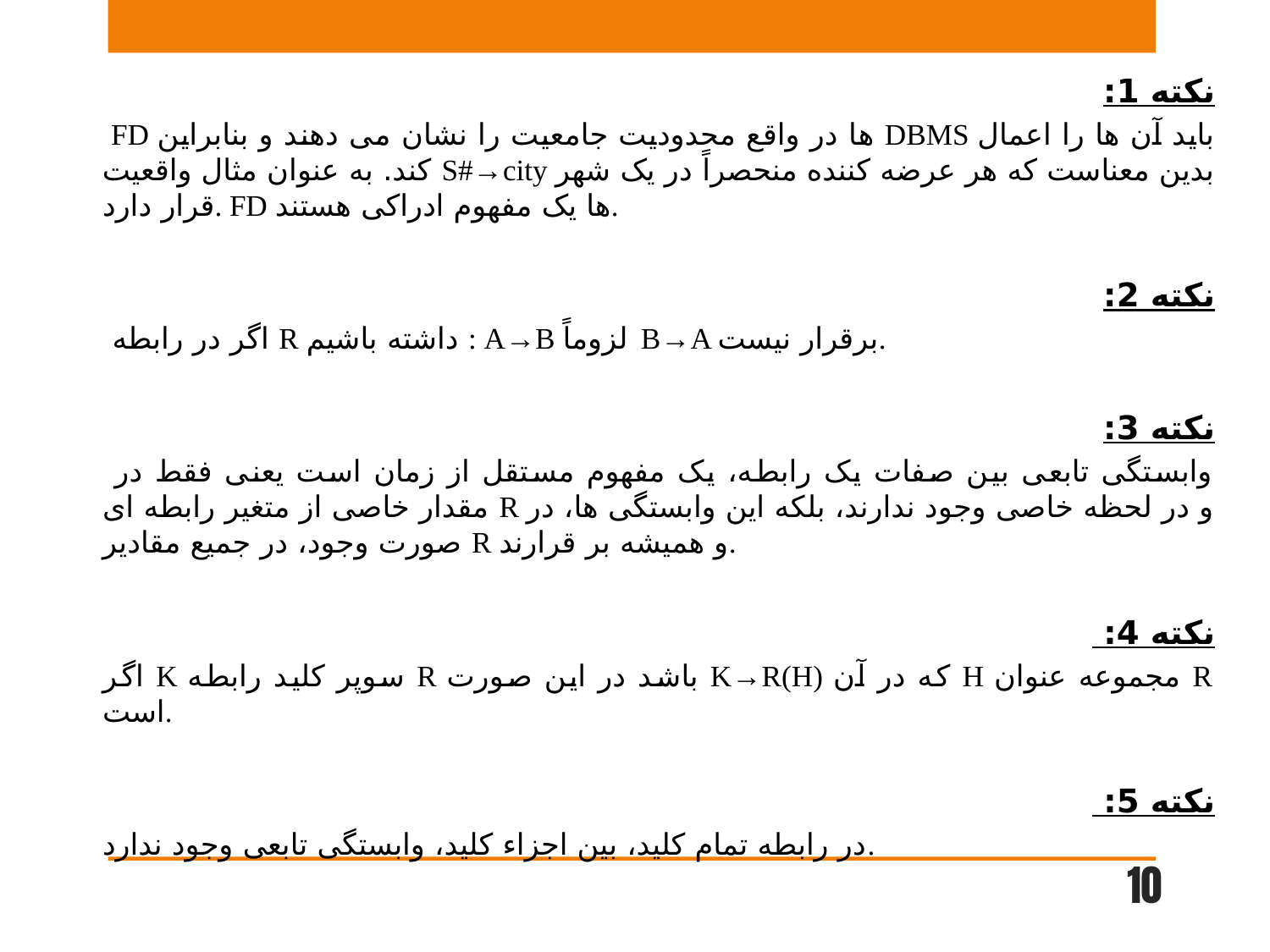

نکته 1:
 FD ها در واقع محدودیت جامعیت را نشان می دهند و بنابراین DBMS باید آن ها را اعمال کند. به عنوان مثال واقعیت S#→city بدین معناست که هر عرضه کننده منحصراً در یک شهر قرار دارد. FD ها یک مفهوم ادراکی هستند.

نکته 2:
 اگر در رابطه R داشته باشیم : A→B لزوماً B→A برقرار نیست.

نکته 3:
 وابستگی تابعی بین صفات یک رابطه، یک مفهوم مستقل از زمان است یعنی فقط در مقدار خاصی از متغیر رابطه ای R و در لحظه خاصی وجود ندارند، بلکه این وابستگی ها، در صورت وجود، در جمیع مقادیر R و همیشه بر قرارند.

نکته 4:
اگر K سوپر کلید رابطه R باشد در این صورت K→R(H) که در آن H مجموعه عنوان R است.

نکته 5:
در رابطه تمام کلید، بین اجزاء کلید، وابستگی تابعی وجود ندارد.
10